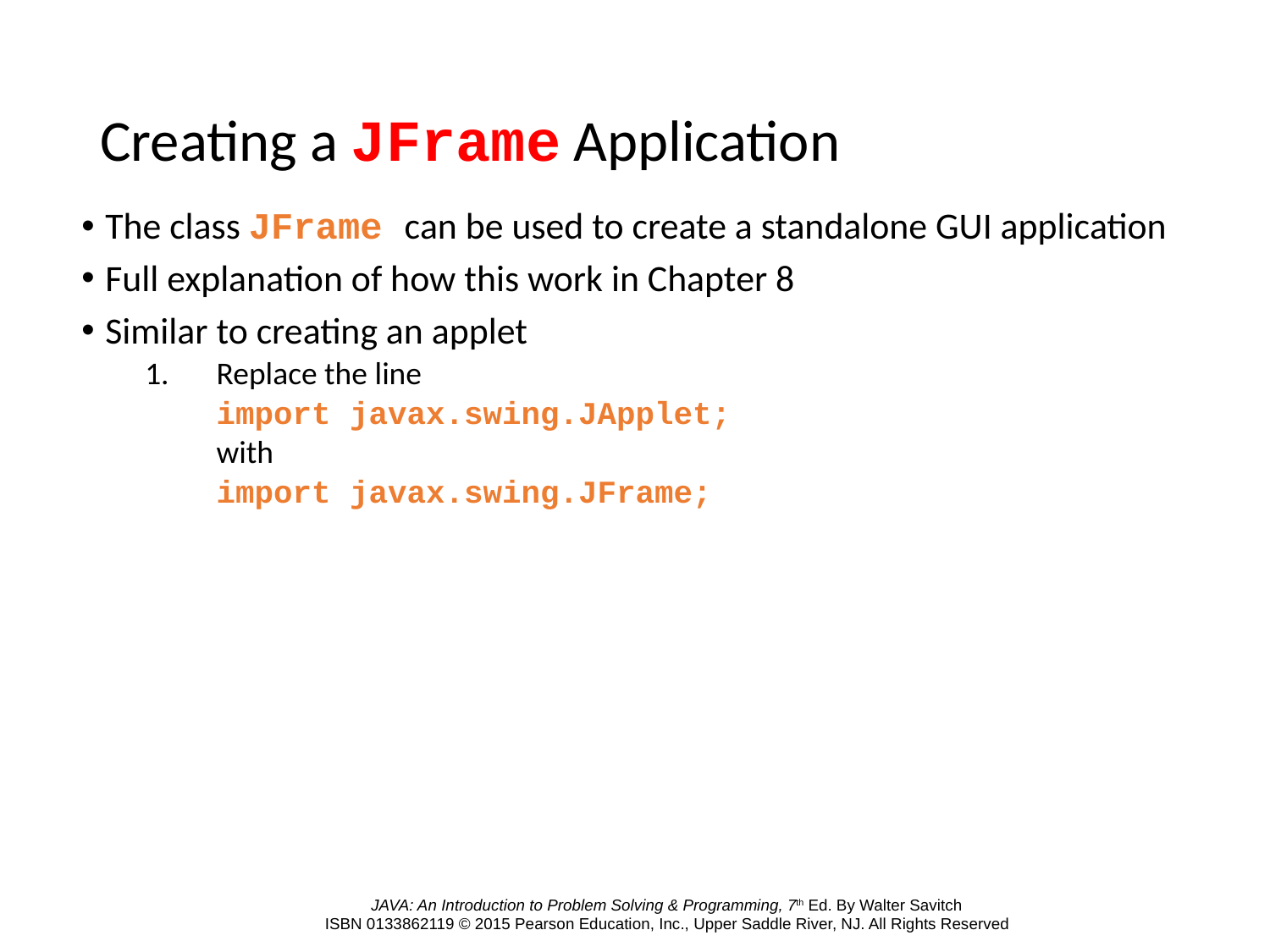

# Creating a JFrame Application
The class JFrame can be used to create a standalone GUI application
Full explanation of how this work in Chapter 8
Similar to creating an applet
Replace the line
	import javax.swing.JApplet;
	with
	import javax.swing.JFrame;